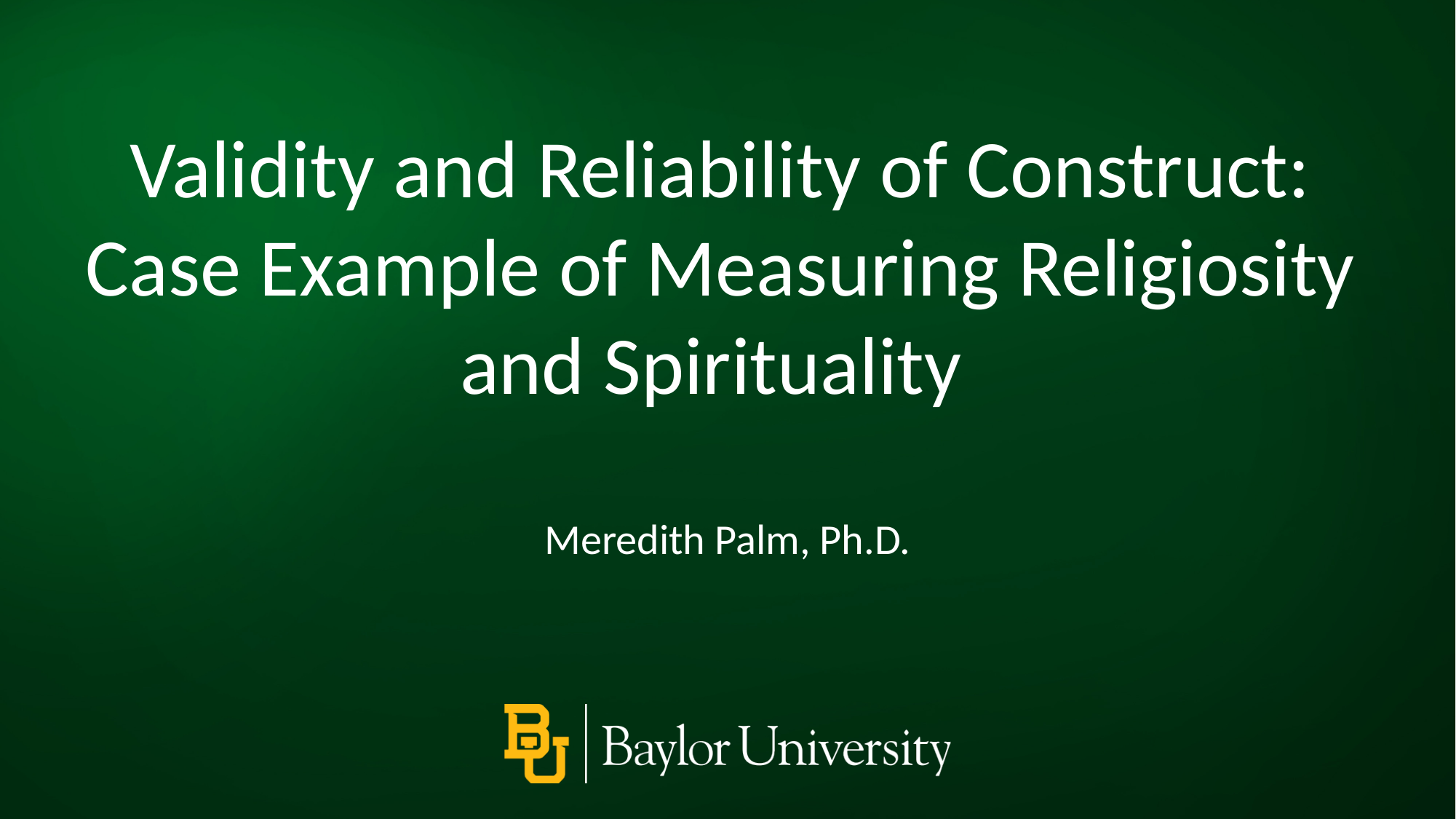

Validity and Reliability of Construct: Case Example of Measuring Religiosity and Spirituality
Meredith Palm, Ph.D.